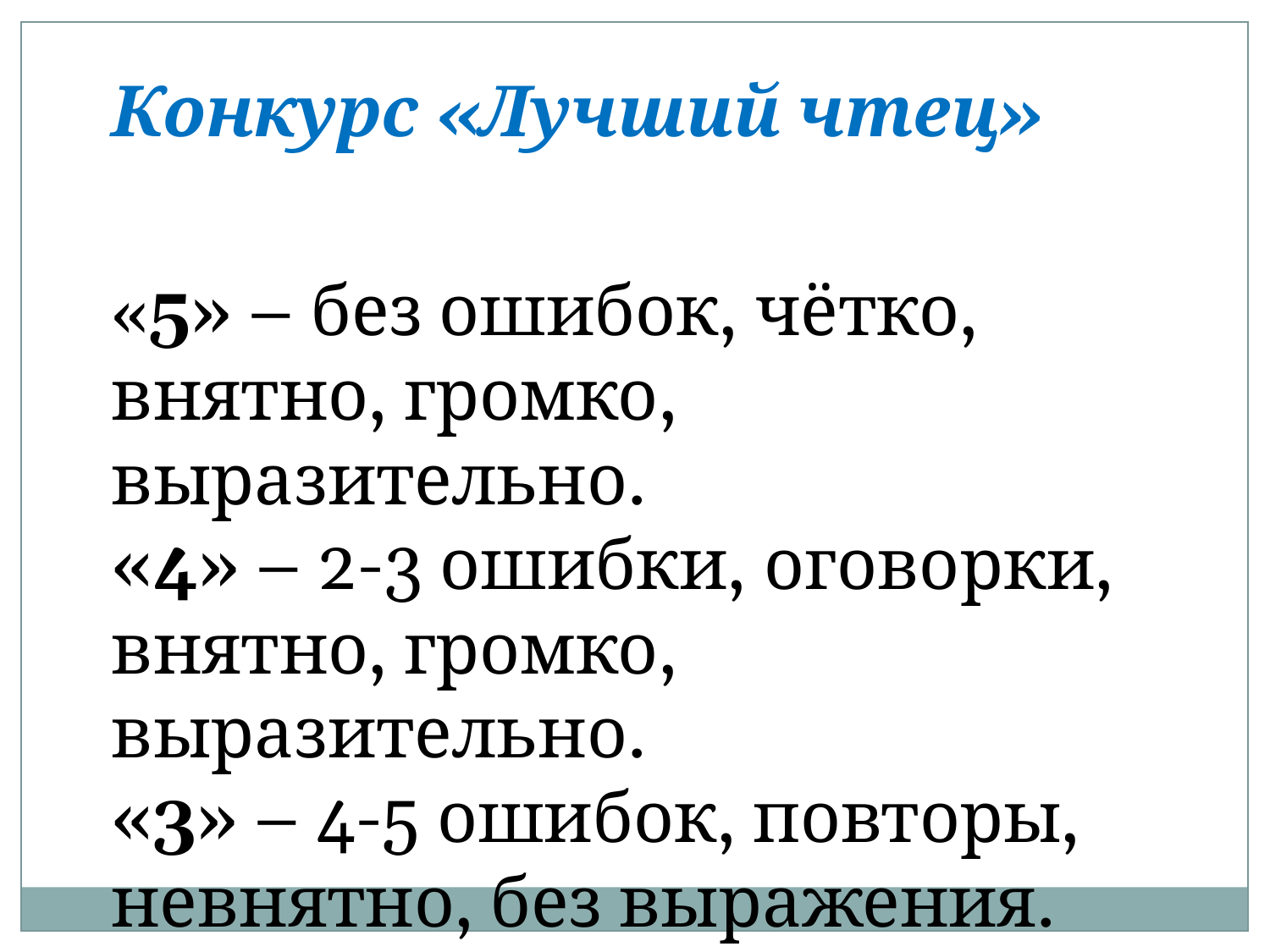

Конкурс «Лучший чтец»

«5» – без ошибок, чётко, внятно, громко, выразительно.
«4» – 2-3 ошибки, оговорки, внятно, громко, выразительно.
«3» – 4-5 ошибок, повторы, невнятно, без выражения.